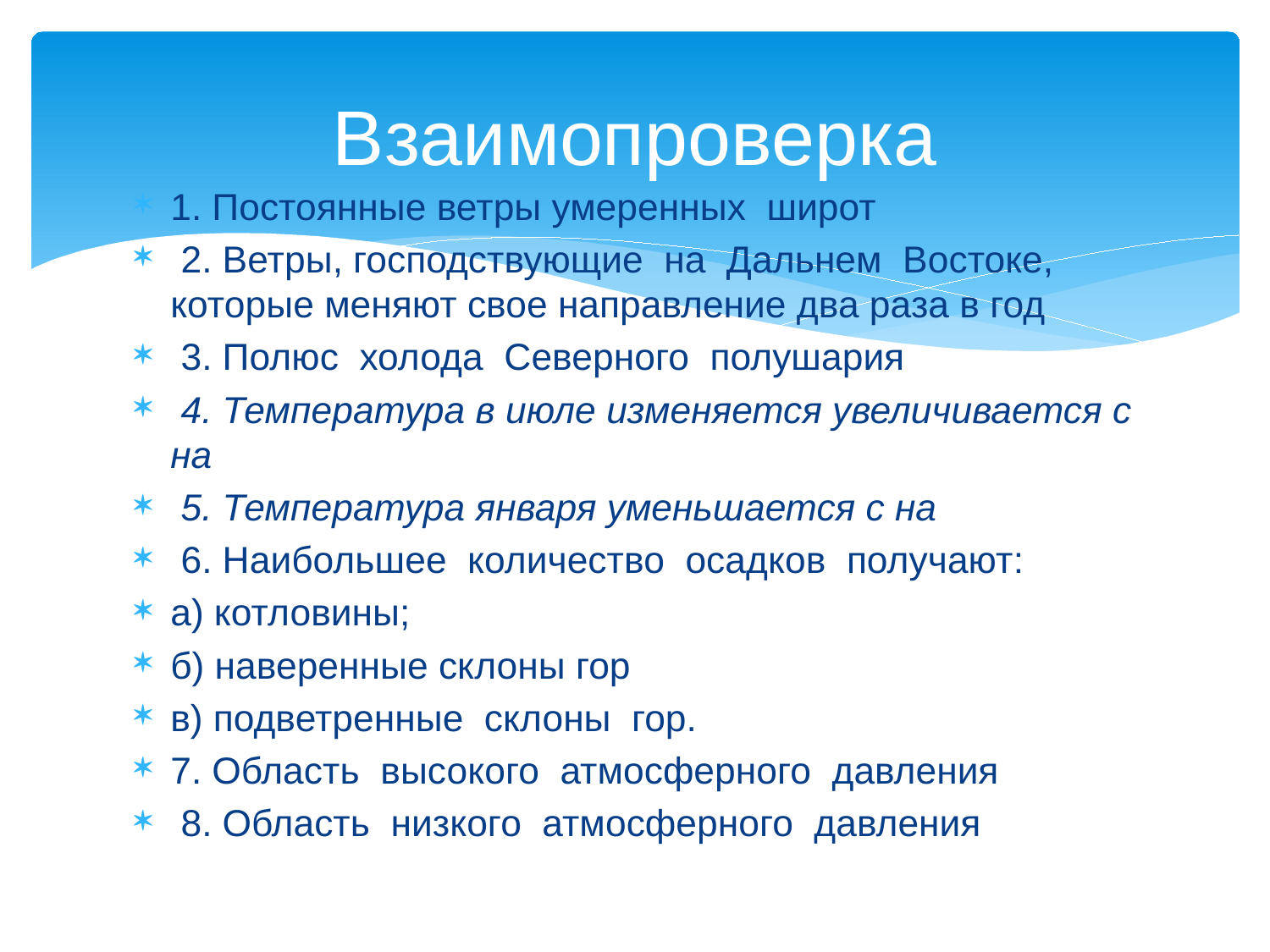

# Взаимопроверка
1. Постоянные ветры умеренных  широт
 2. Ветры, господствующие  на  Дальнем  Востоке, которые меняют свое направление два раза в год
 3. Полюс  холода  Северного  полушария
 4. Температура в июле изменяется увеличивается с на
 5. Температура января уменьшается с на
 6. Наибольшее  количество  осадков  получают:
а) котловины;
б) наверенные склоны гор
в) подветренные  склоны  гор.
7. Область  высокого  атмосферного  давления
 8. Область  низкого  атмосферного  давления